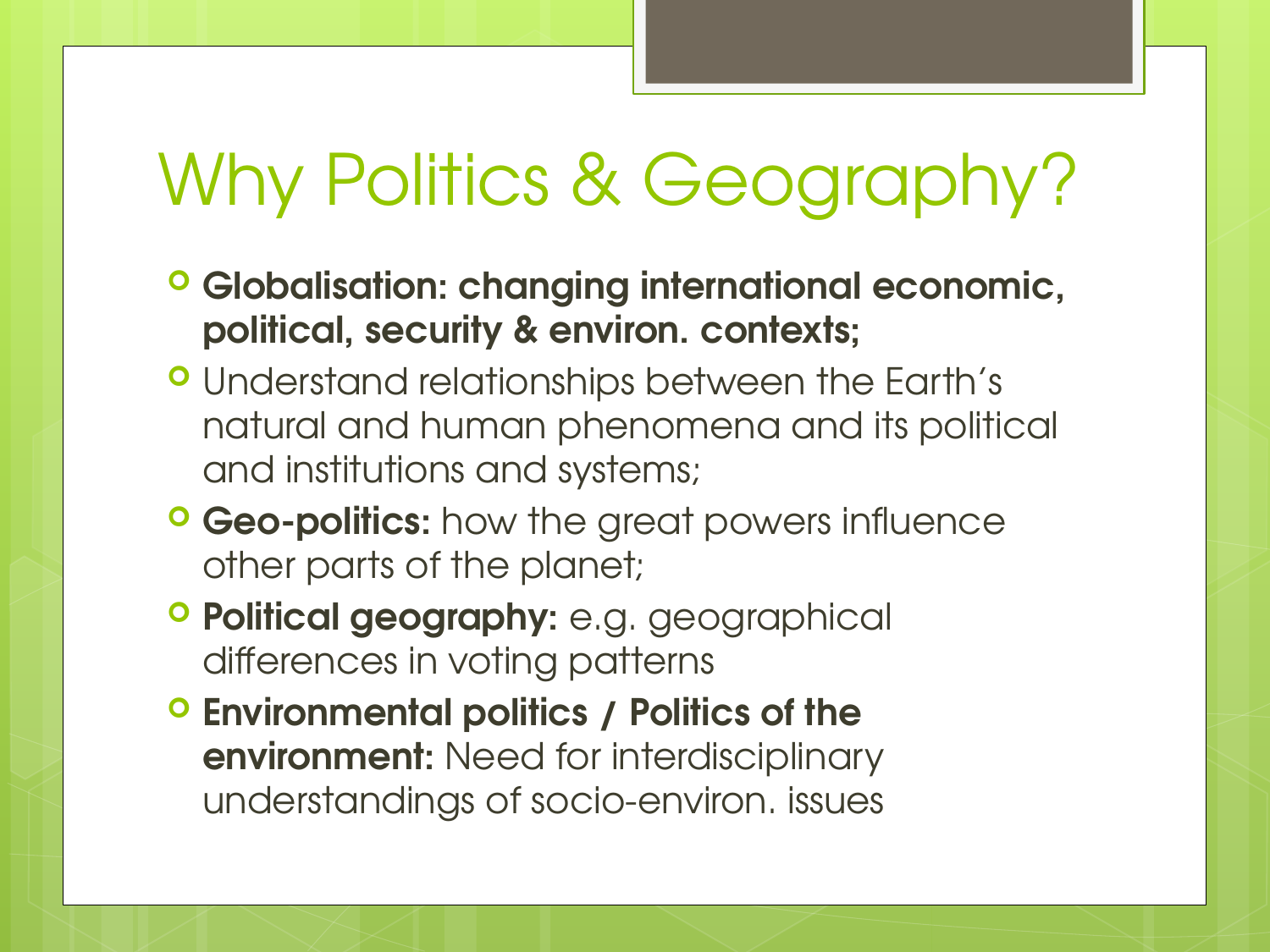

# Why Politics & Geography?
Globalisation: changing international economic, political, security & environ. contexts;
Understand relationships between the Earth’s natural and human phenomena and its political and institutions and systems;
Geo-politics: how the great powers influence other parts of the planet;
Political geography: e.g. geographical differences in voting patterns
Environmental politics / Politics of the environment: Need for interdisciplinary understandings of socio-environ. issues